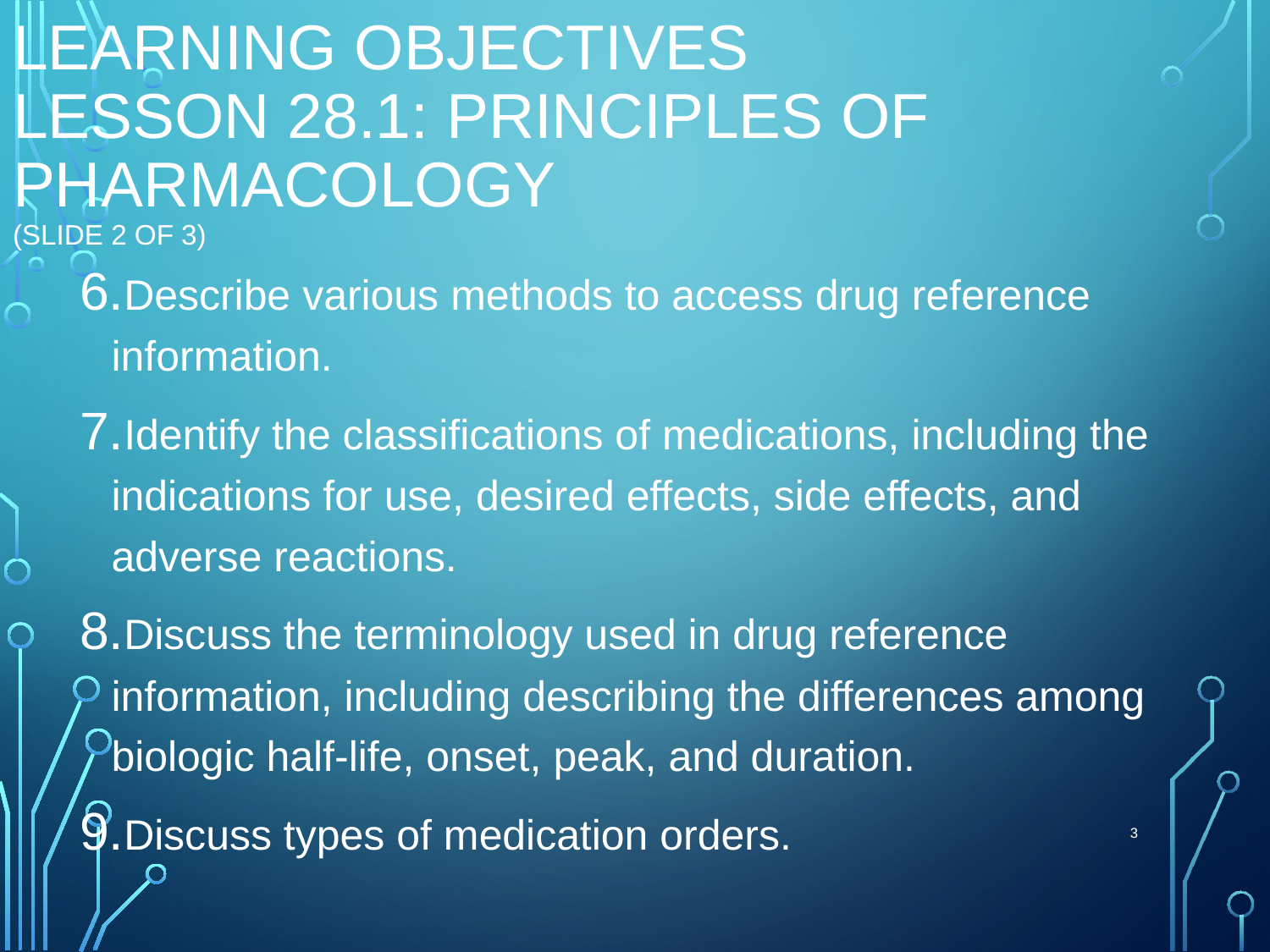

# Learning Objectives Lesson 28.1: Principles of Pharmacology (Slide 2 of 3)
Describe various methods to access drug reference information.
Identify the classifications of medications, including the indications for use, desired effects, side effects, and adverse reactions.
Discuss the terminology used in drug reference information, including describing the differences among biologic half-life, onset, peak, and duration.
Discuss types of medication orders.
 3